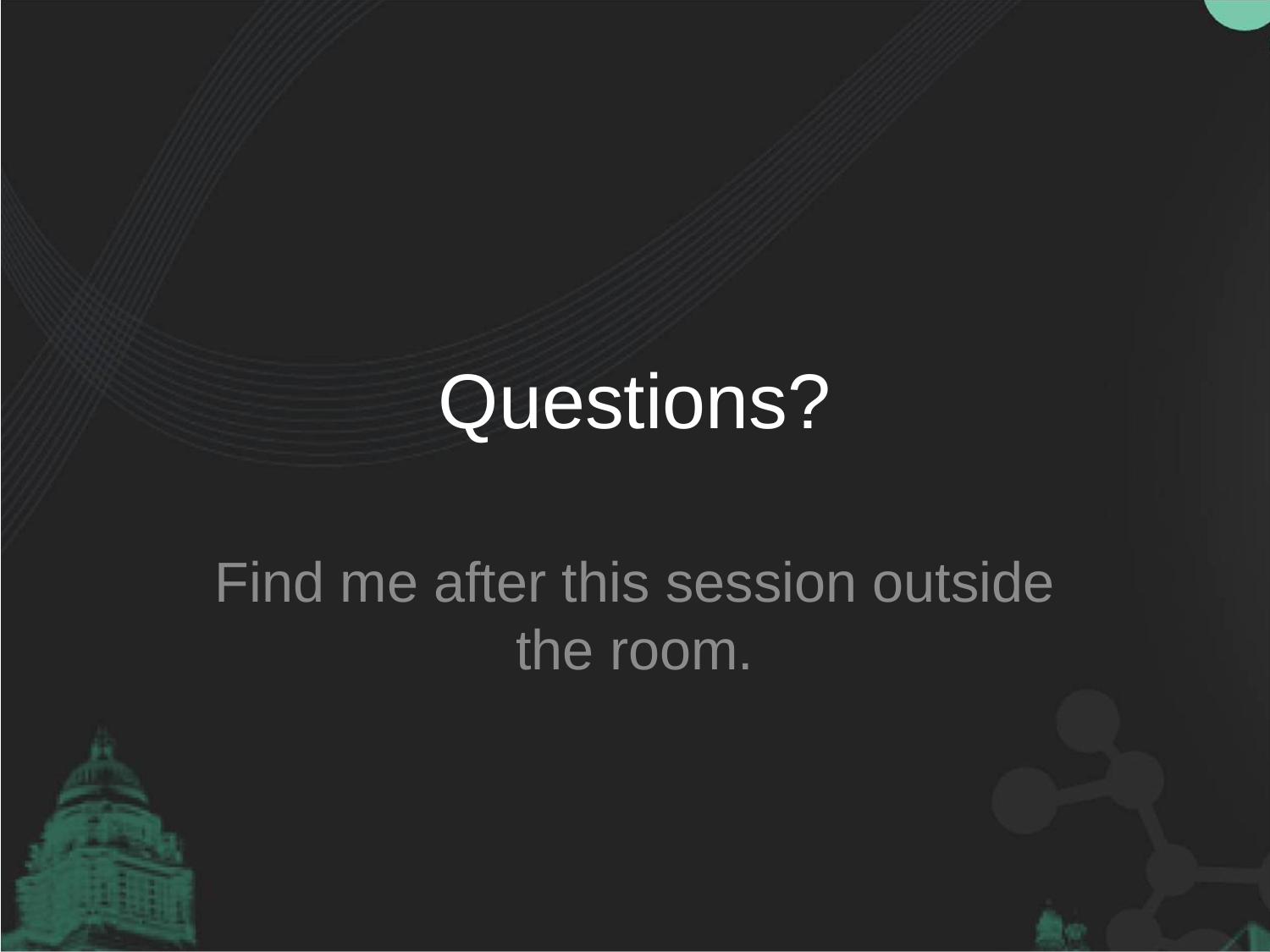

# Questions?
Find me after this session outside the room.